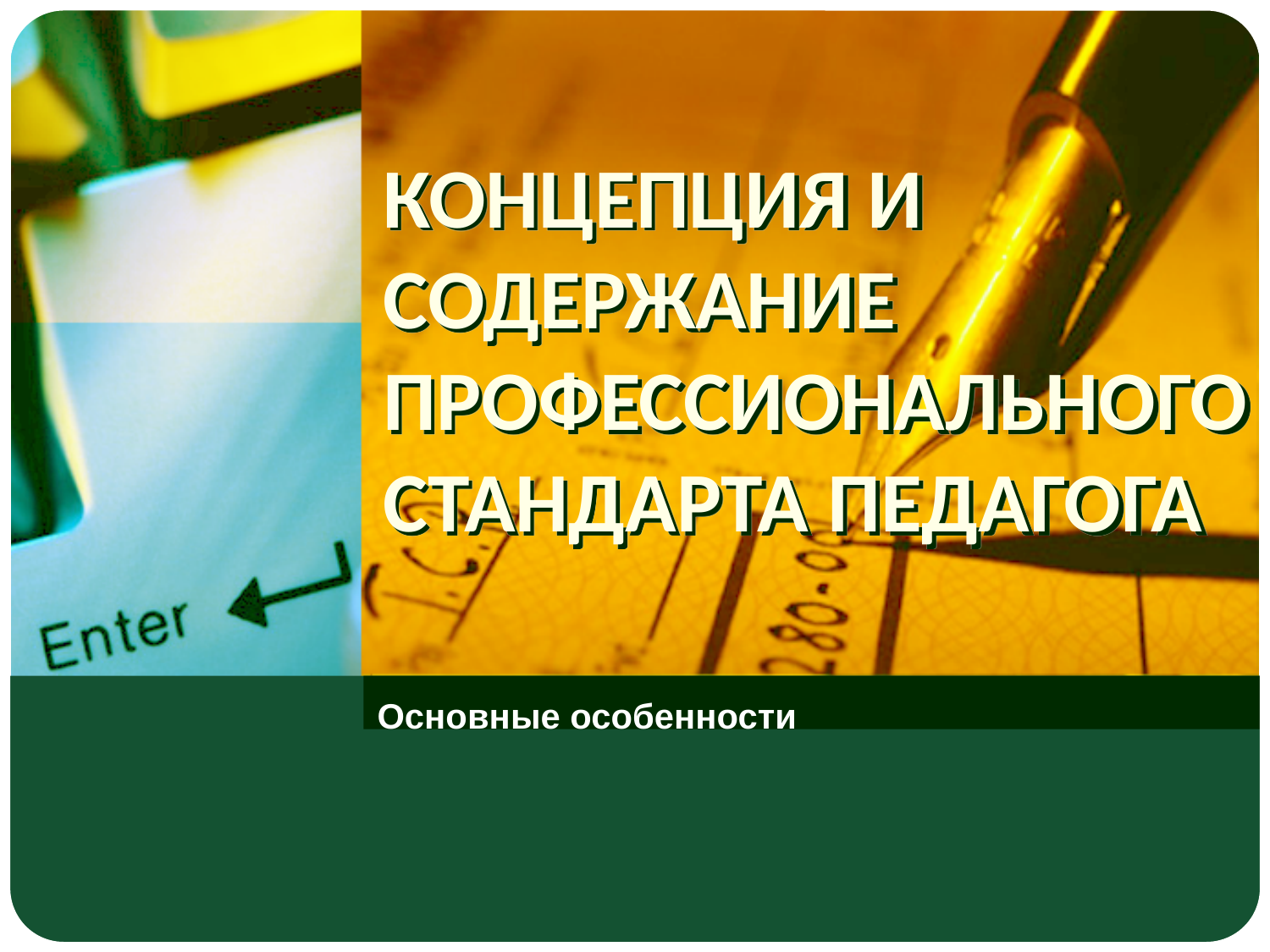

# КОНЦЕПЦИЯ И СОДЕРЖАНИЕ ПРОФЕССИОНАЛЬНОГО СТАНДАРТА ПЕДАГОГА
Основные особенности